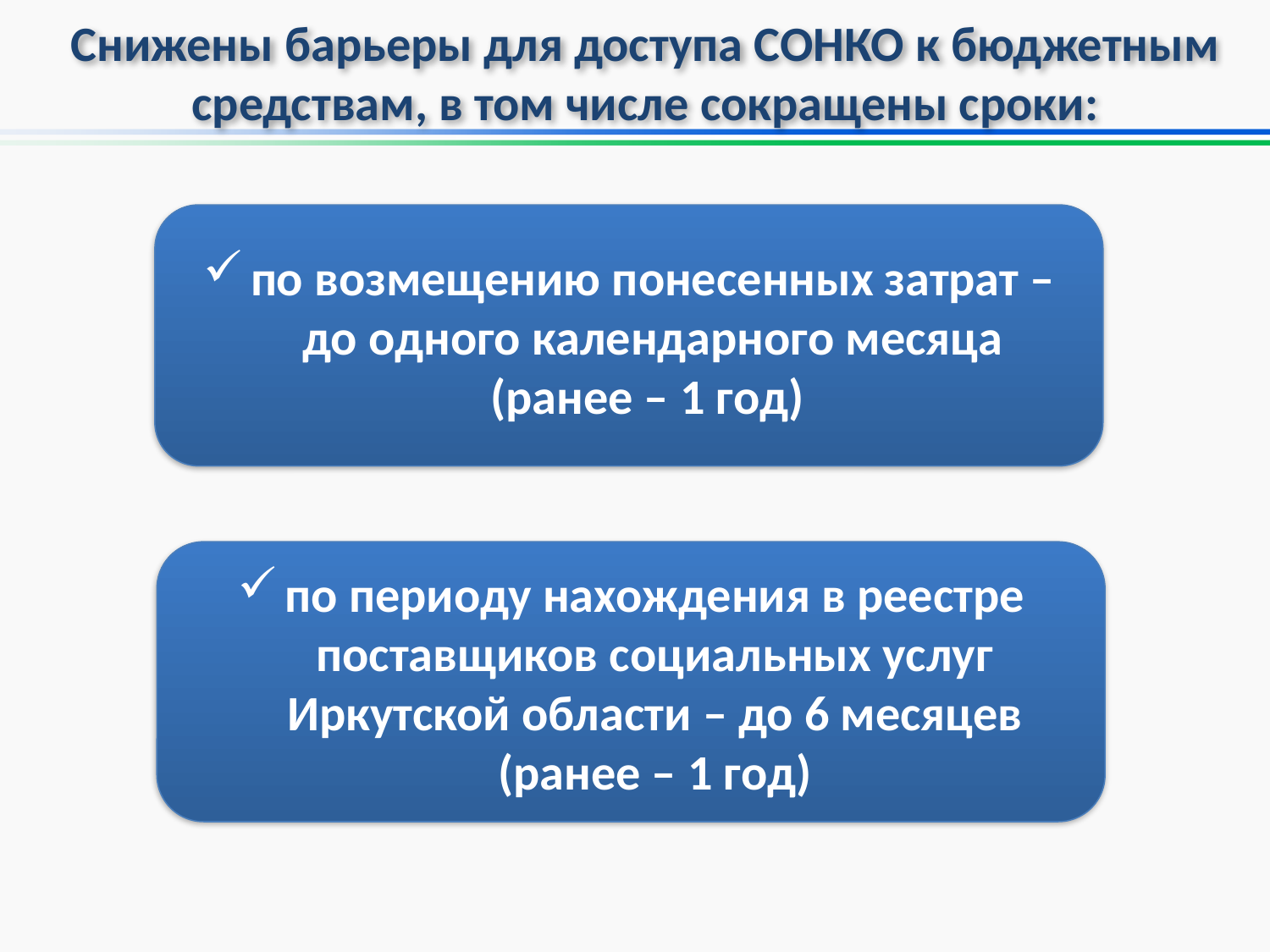

Снижены барьеры для доступа СОНКО к бюджетным средствам, в том числе сокращены сроки:
по возмещению понесенных затрат – до одного календарного месяца (ранее – 1 год)
по периоду нахождения в реестре поставщиков социальных услуг Иркутской области – до 6 месяцев (ранее – 1 год)